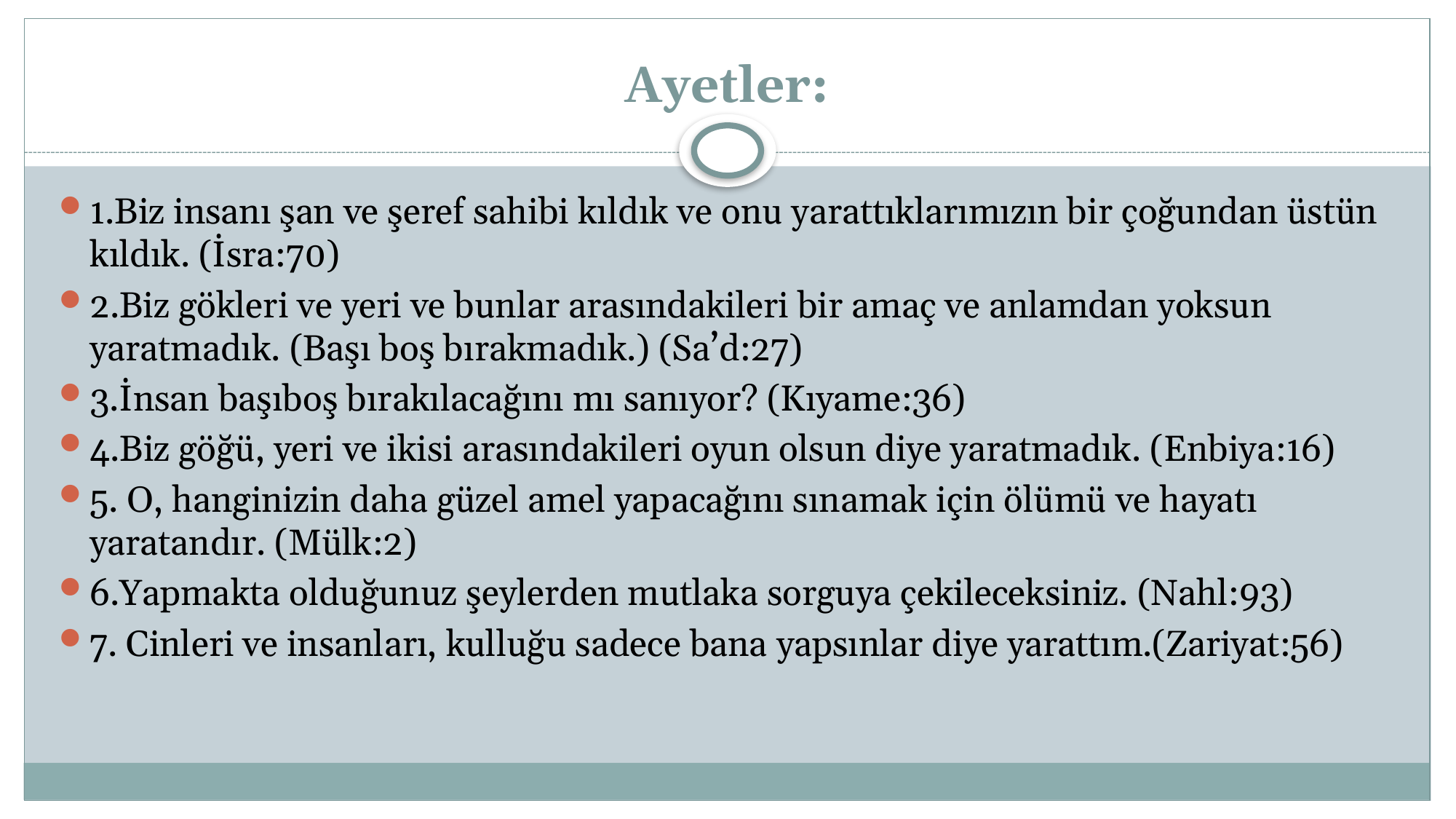

# Ayetler:
1.Biz insanı şan ve şeref sahibi kıldık ve onu yarattıklarımızın bir çoğundan üstün kıldık. (İsra:70)
2.Biz gökleri ve yeri ve bunlar arasındakileri bir amaç ve anlamdan yoksun yaratmadık. (Başı boş bırakmadık.) (Sa’d:27)
3.İnsan başıboş bırakılacağını mı sanıyor? (Kıyame:36)
4.Biz göğü, yeri ve ikisi arasındakileri oyun olsun diye yaratmadık. (Enbiya:16)
5. O, hanginizin daha güzel amel yapacağını sınamak için ölümü ve hayatı yaratandır. (Mülk:2)
6.Yapmakta olduğunuz şeylerden mutlaka sorguya çekileceksiniz. (Nahl:93)
7. Cinleri ve insanları, kulluğu sadece bana yapsınlar diye yarattım.(Zariyat:56)